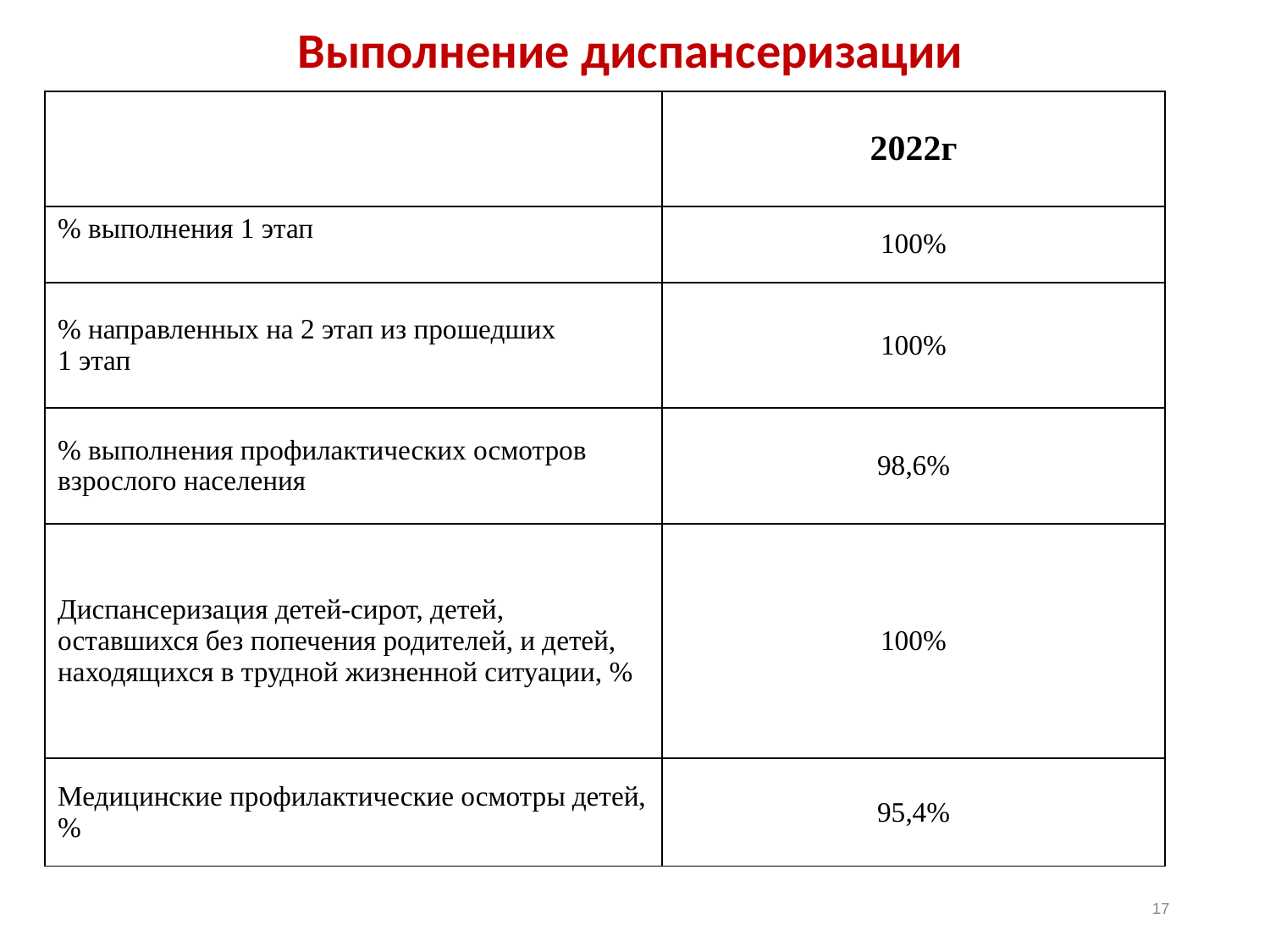

# Выполнение диспансеризации
|  | 2022г |
| --- | --- |
| % выполнения 1 этап | 100% |
| % направленных на 2 этап из прошедших 1 этап | 100% |
| % выполнения профилактических осмотров взрослого населения | 98,6% |
| Диспансеризация детей-сирот, детей, оставшихся без попечения родителей, и детей, находящихся в трудной жизненной ситуации, % | 100% |
| Медицинские профилактические осмотры детей, % | 95,4% |
17